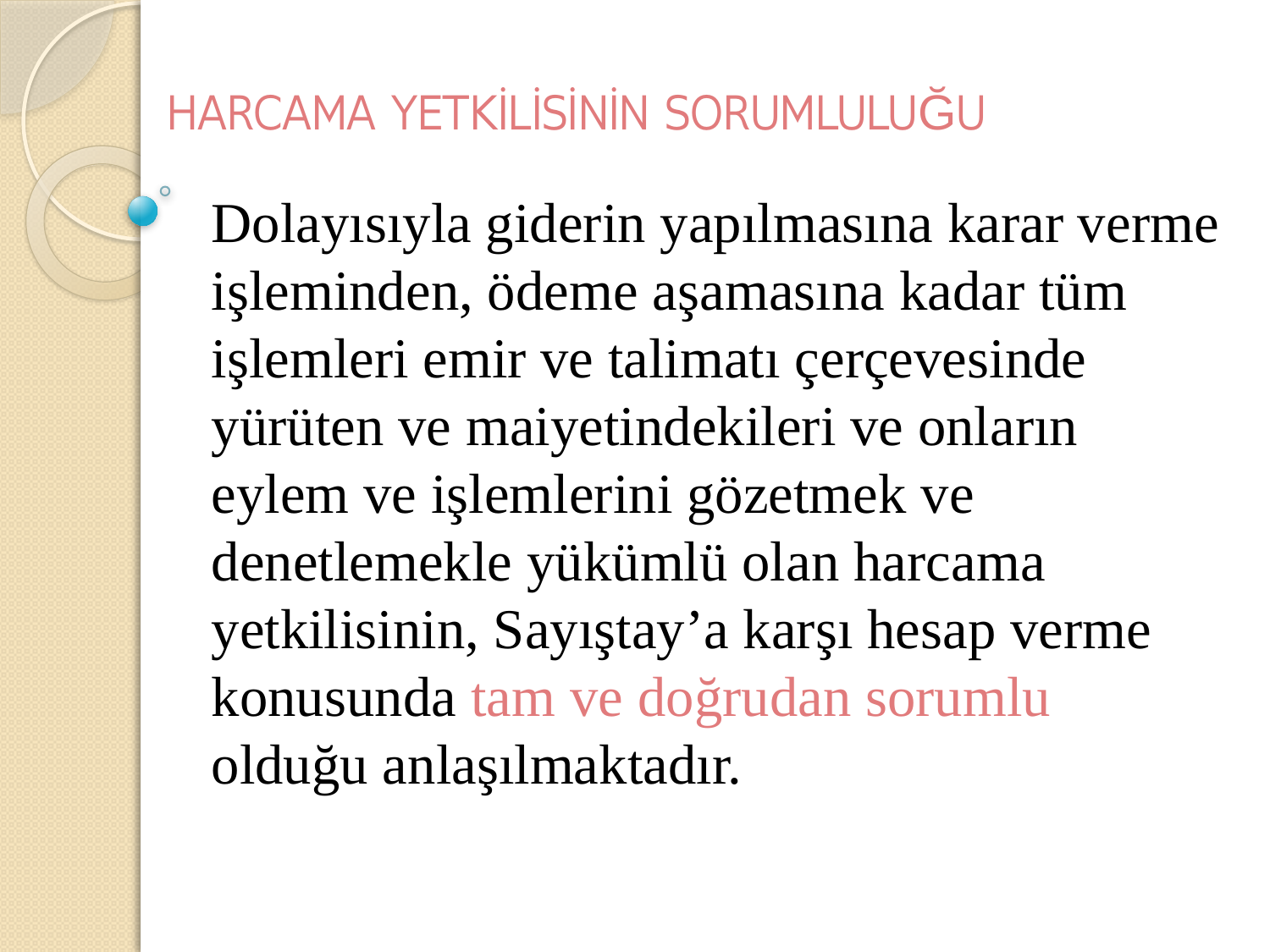

# HARCAMA YETKİLİSİNİN SORUMLULUĞU
Dolayısıyla giderin yapılmasına karar verme işleminden, ödeme aşamasına kadar tüm işlemleri emir ve talimatı çerçevesinde yürüten ve maiyetindekileri ve onların eylem ve işlemlerini gözetmek ve denetlemekle yükümlü olan harcama yetkilisinin, Sayıştay’a karşı hesap verme konusunda tam ve doğrudan sorumlu olduğu anlaşılmaktadır.